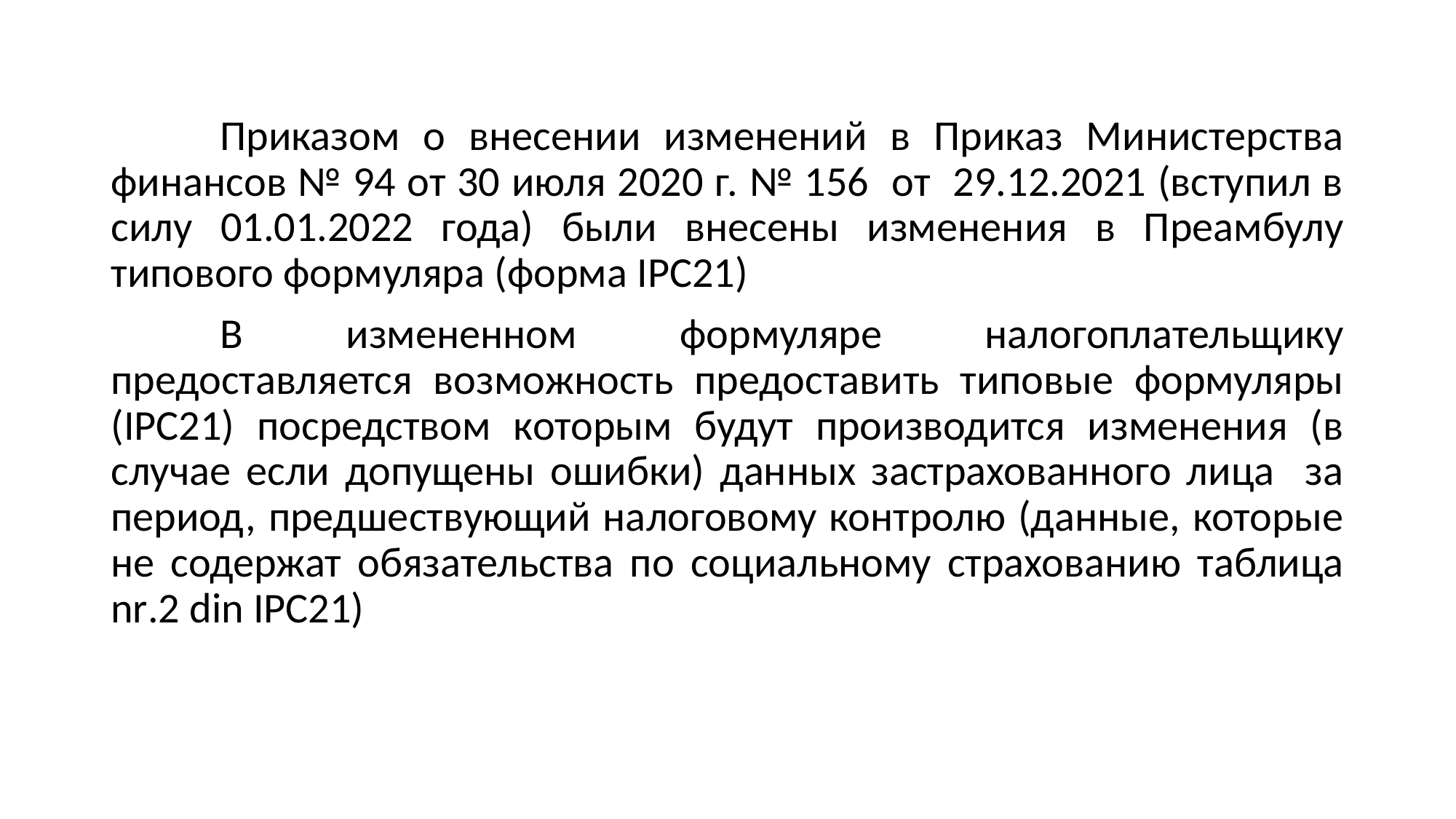

Приказом о внесении изменений в Приказ Министерства финансов № 94 от 30 июля 2020 г. № 156  от  29.12.2021 (вступил в силу 01.01.2022 года) были внесены изменения в Преамбулу типового формуляра (форма IPC21)
 	В измененном формуляре налогоплательщику предоставляется возможность предоставить типовые формуляры (IPC21) посредством которым будут производится изменения (в случае если допущены ошибки) данных застрахованного лица  за период, предшествующий налоговому контролю (данные, которые не содержат обязательства по социальному страхованию таблица nr.2 din IPC21)